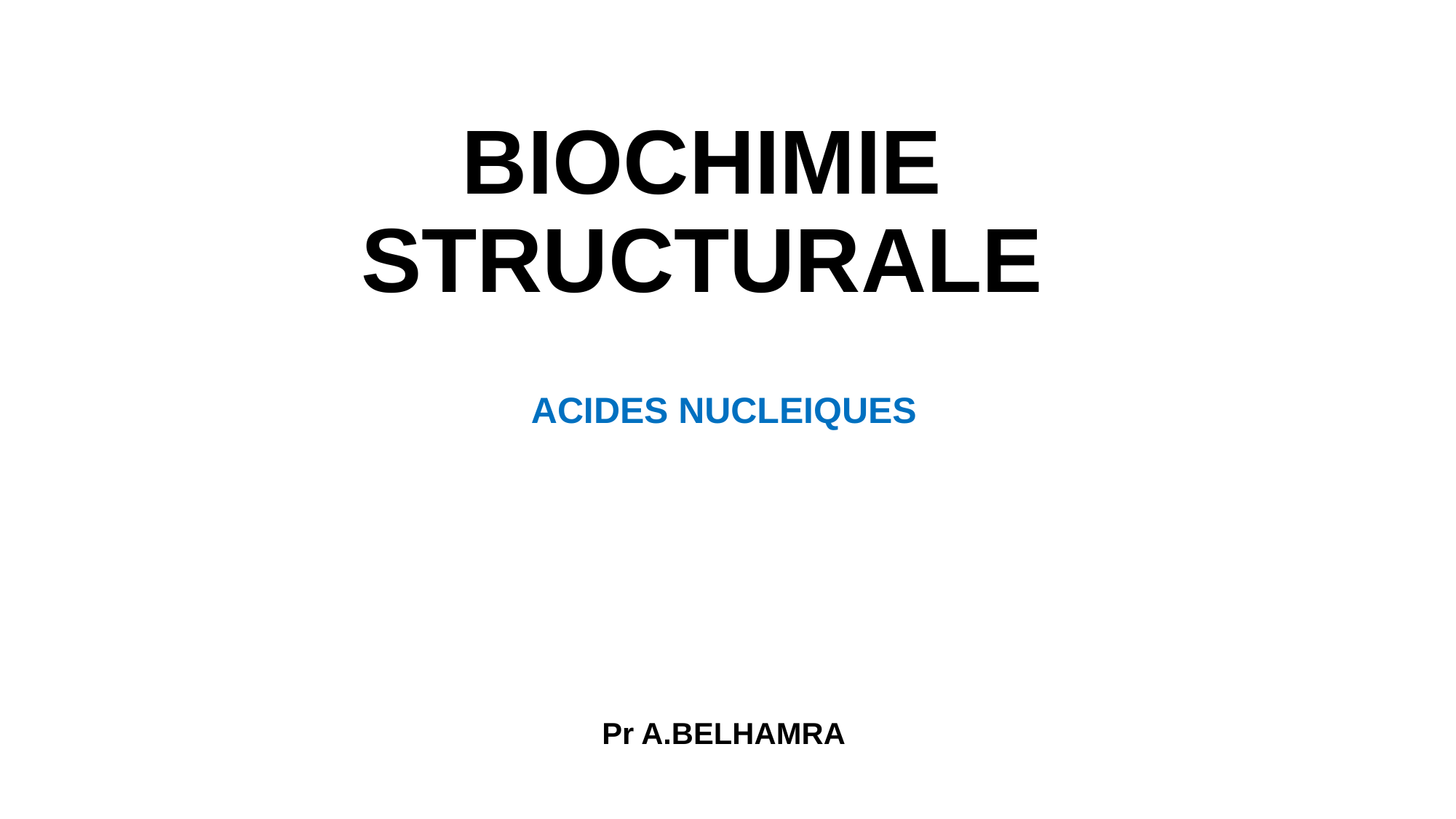

# BIOCHIMIE STRUCTURALE
ACIDES NUCLEIQUES

Pr A.BELHAMRA